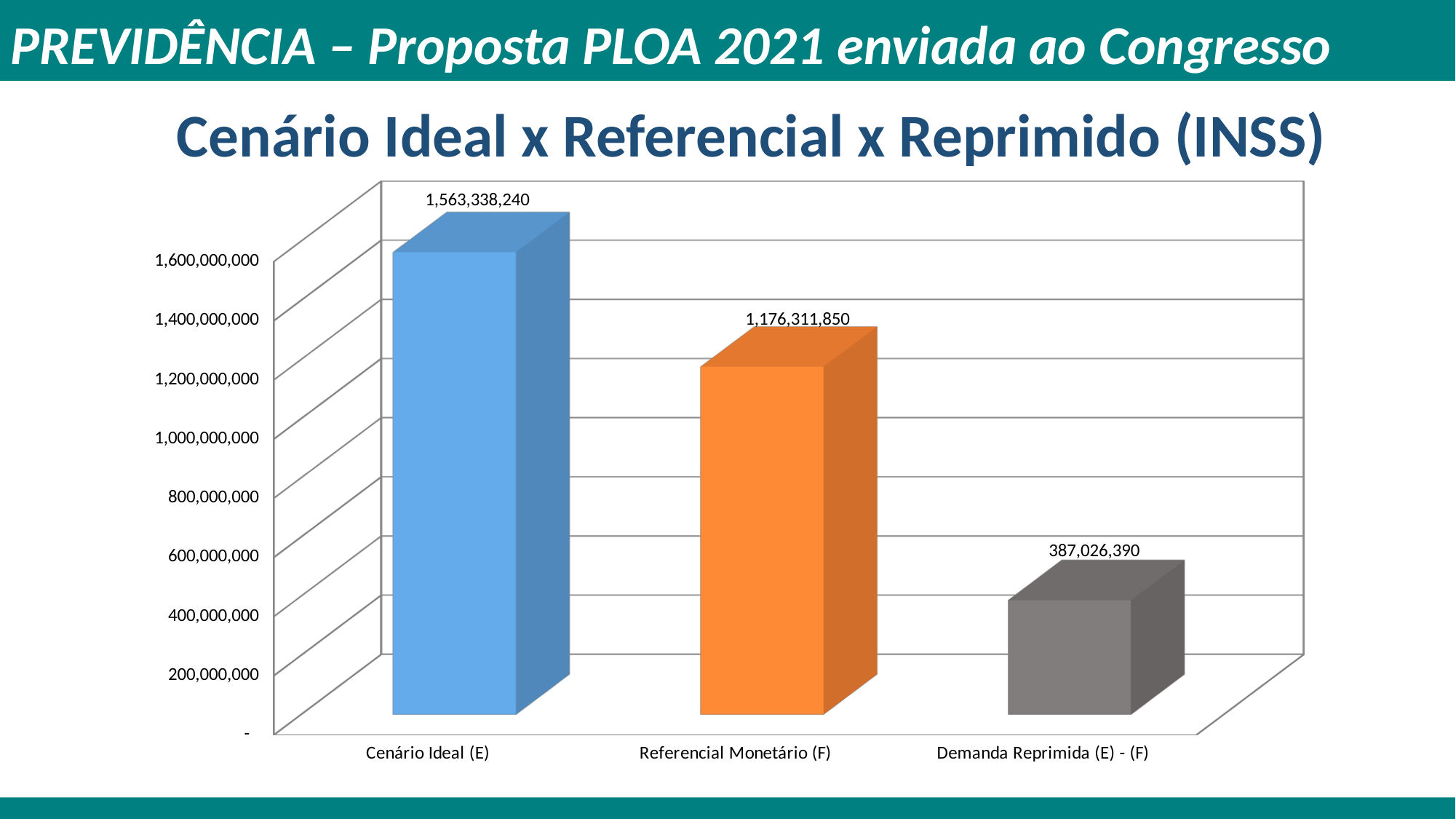

PREVIDÊNCIA – Proposta PLOA 2021 enviada ao Congresso
Cenário Ideal x Referencial x Reprimido (INSS)

[unsupported chart]